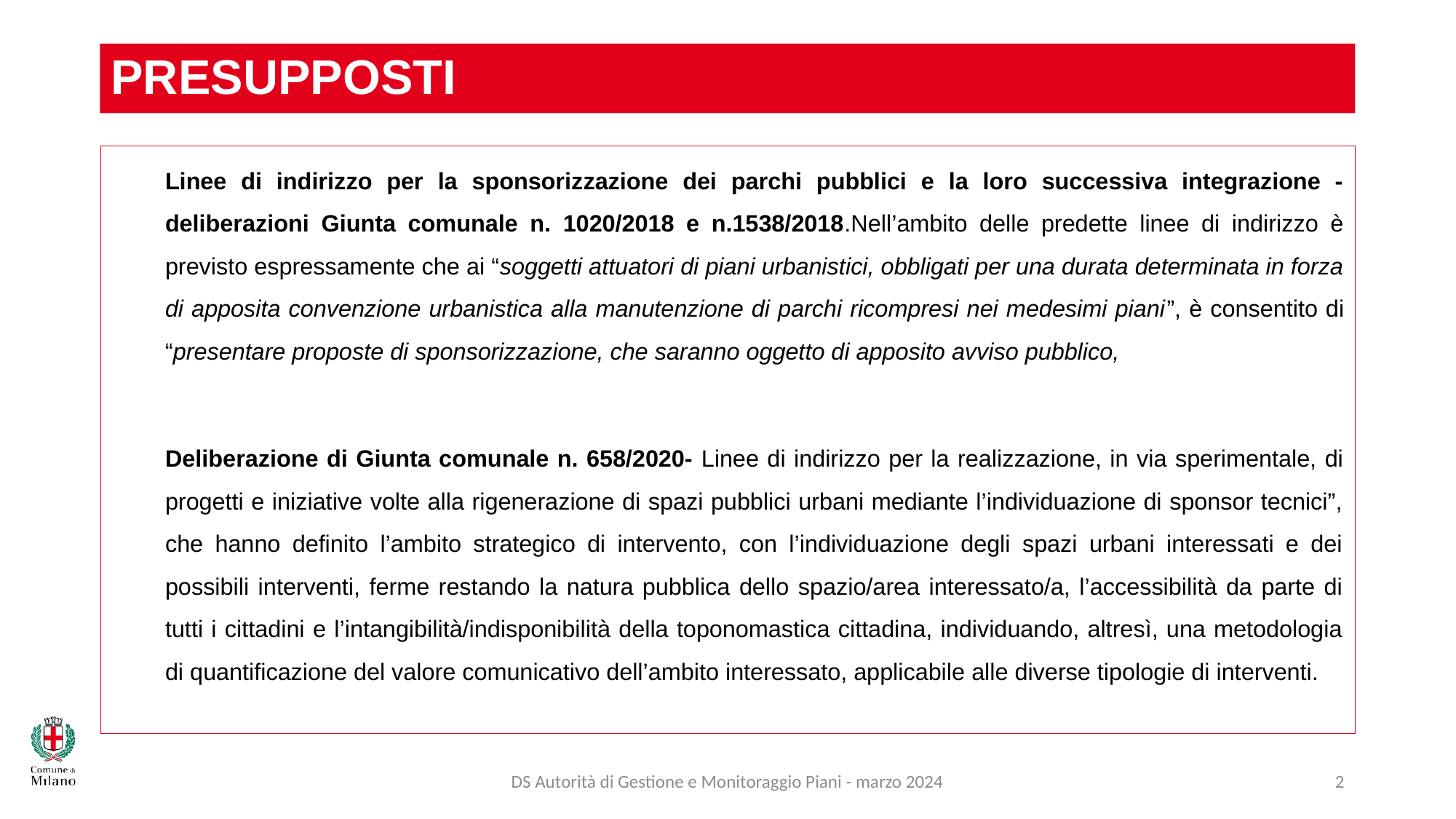

# Presupposti
Linee di indirizzo per la sponsorizzazione dei parchi pubblici e la loro successiva integrazione - deliberazioni Giunta comunale n. 1020/2018 e n.1538/2018.Nell’ambito delle predette linee di indirizzo è previsto espressamente che ai “soggetti attuatori di piani urbanistici, obbligati per una durata determinata in forza di apposita convenzione urbanistica alla manutenzione di parchi ricompresi nei medesimi piani”, è consentito di “presentare proposte di sponsorizzazione, che saranno oggetto di apposito avviso pubblico,

Deliberazione di Giunta comunale n. 658/2020- Linee di indirizzo per la realizzazione, in via sperimentale, di progetti e iniziative volte alla rigenerazione di spazi pubblici urbani mediante l’individuazione di sponsor tecnici”, che hanno definito l’ambito strategico di intervento, con l’individuazione degli spazi urbani interessati e dei possibili interventi, ferme restando la natura pubblica dello spazio/area interessato/a, l’accessibilità da parte di tutti i cittadini e l’intangibilità/indisponibilità della toponomastica cittadina, individuando, altresì, una metodologia di quantificazione del valore comunicativo dell’ambito interessato, applicabile alle diverse tipologie di interventi.

DS Autorità di Gestione e Monitoraggio Piani - marzo 2024
2